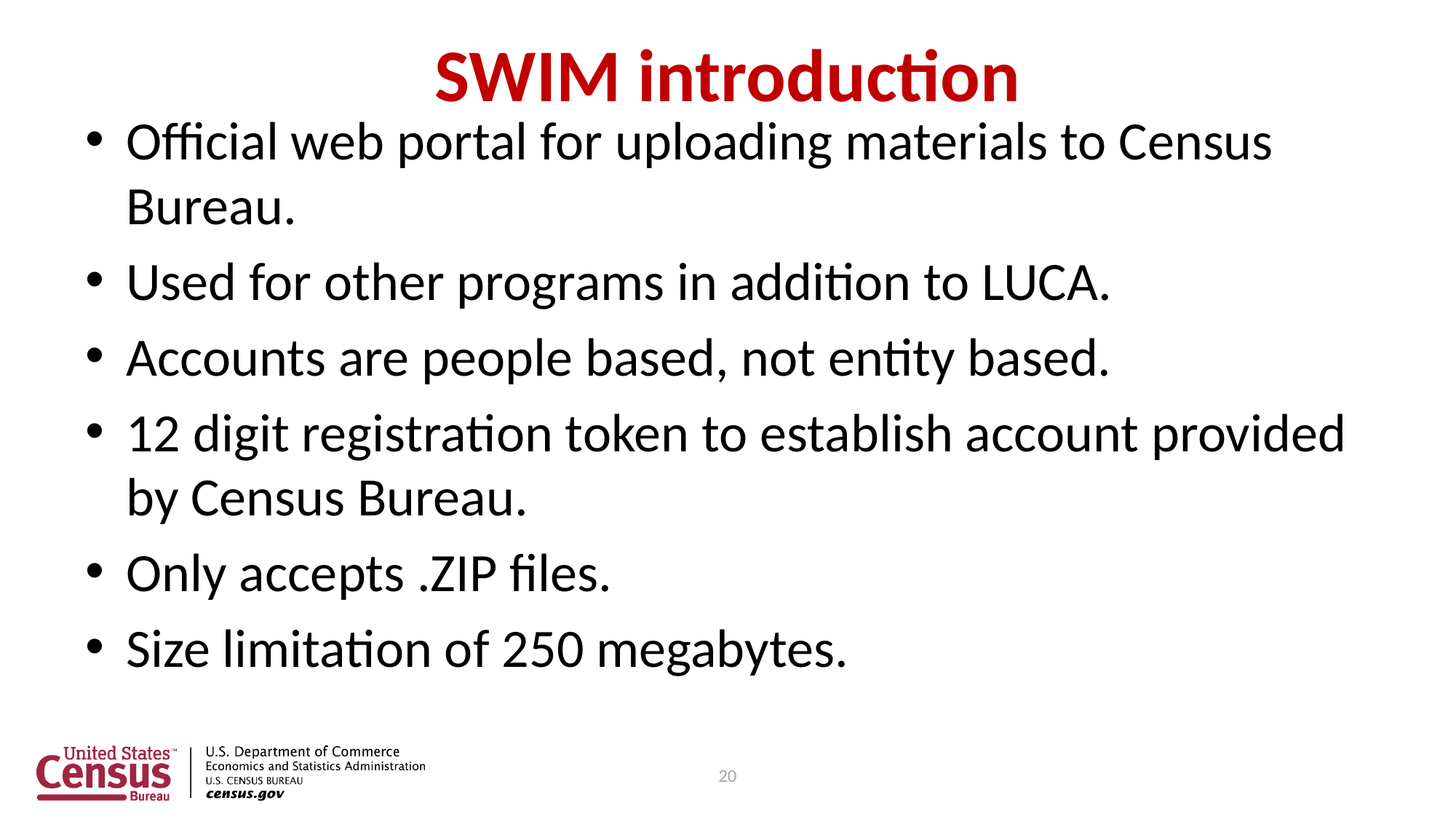

# SWIM introduction
Official web portal for uploading materials to Census Bureau.
Used for other programs in addition to LUCA.
Accounts are people based, not entity based.
12 digit registration token to establish account provided by Census Bureau.
Only accepts .ZIP files.
Size limitation of 250 megabytes.

20